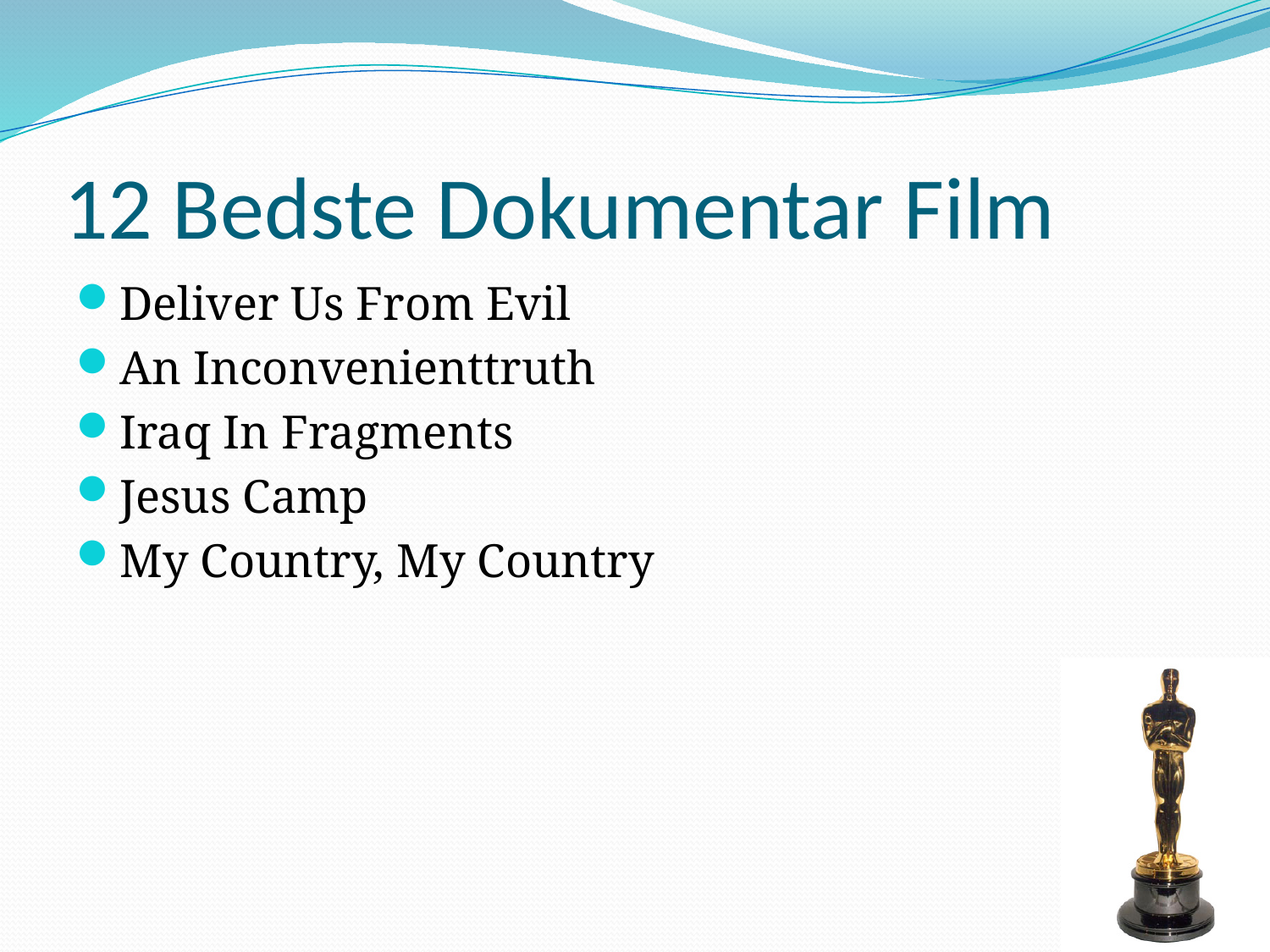

# 12 Bedste Dokumentar Film
Deliver Us From Evil
An Inconvenienttruth
Iraq In Fragments
Jesus Camp
My Country, My Country